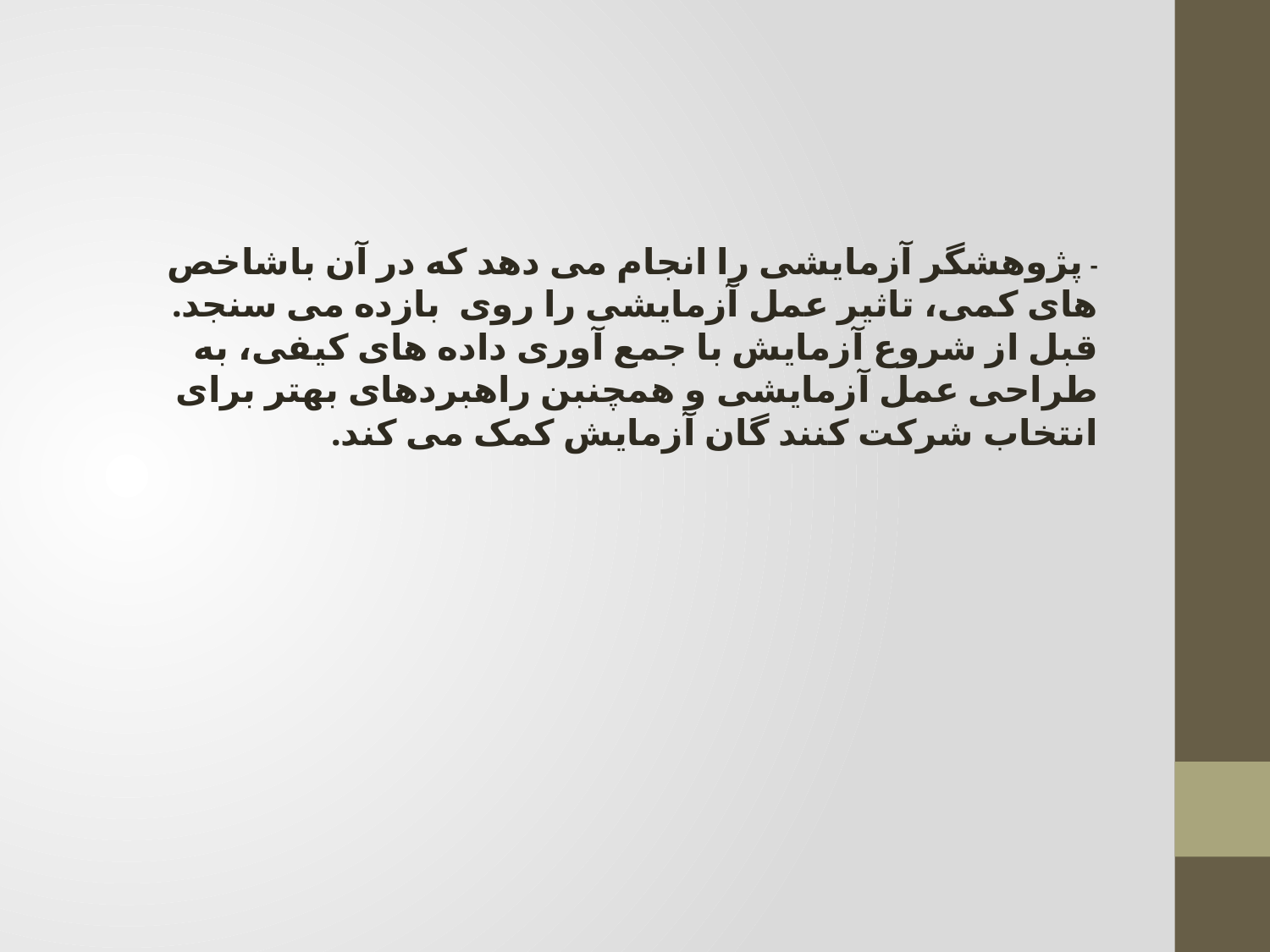

- پژوهشگر آزمایشی را انجام می دهد که در آن باشاخص های کمی، تاثیر عمل آزمایشی را روی  بازده می سنجد. قبل از شروع آزمایش با جمع آوری داده های کیفی، به طراحی عمل آزمایشی و همچنبن راهبردهای بهتر برای انتخاب شرکت کنند گان آزمایش کمک می کند.